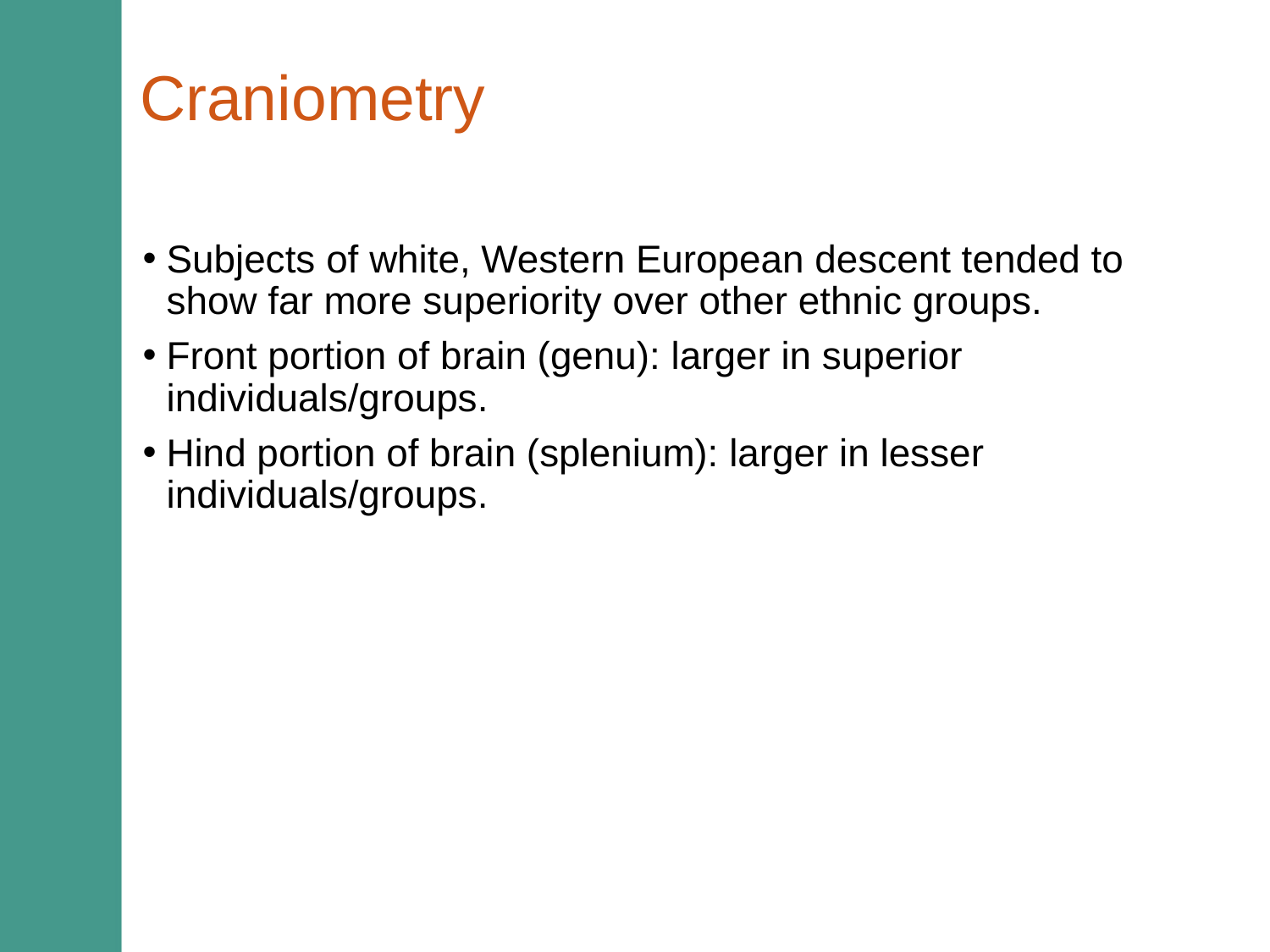

# Craniometry
Subjects of white, Western European descent tended to show far more superiority over other ethnic groups.
Front portion of brain (genu): larger in superior individuals/groups.
Hind portion of brain (splenium): larger in lesser individuals/groups.